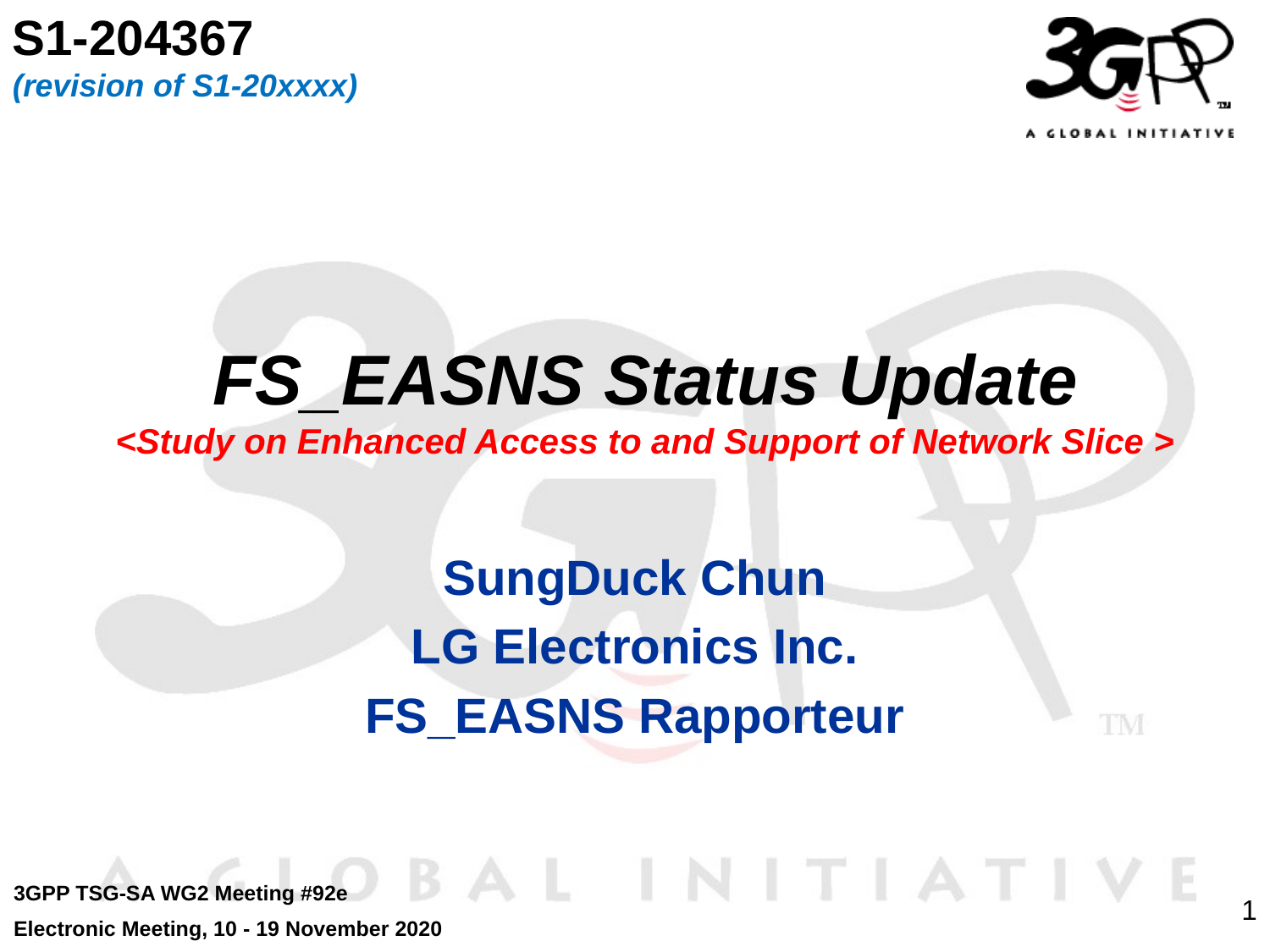

S1-204367
(revision of S1-20xxxx)
# FS_EASNS Status Update <Study on Enhanced Access to and Support of Network Slice >
SungDuck Chun
LG Electronics Inc.
FS_EASNS Rapporteur
3GPP TSG-SA WG2 Meeting #92e
Electronic Meeting, 10 - 19 November 2020
1